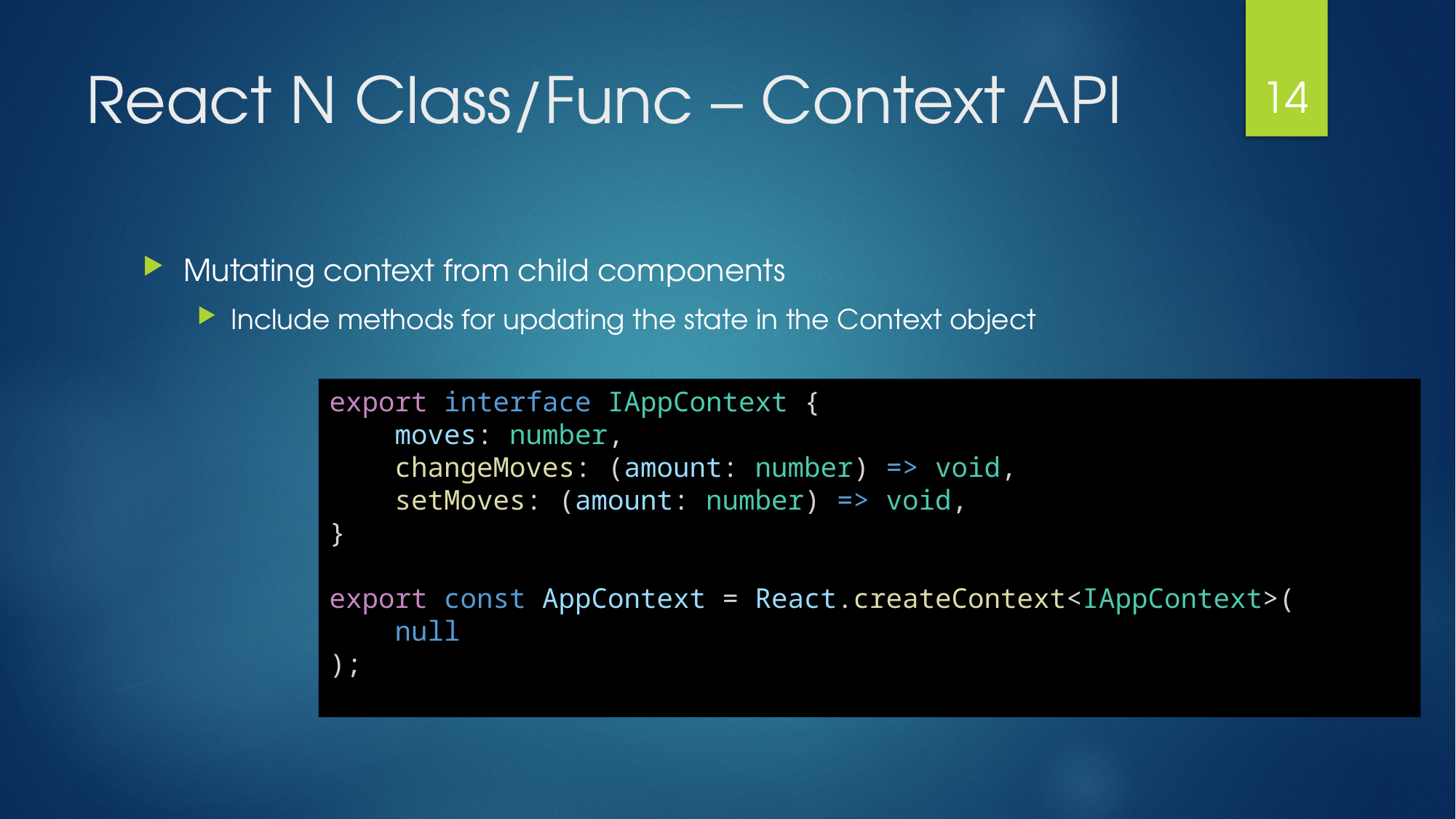

14
# React N Class/Func – Context API
Mutating context from child components
Include methods for updating the state in the Context object
export interface IAppContext {
    moves: number,
    changeMoves: (amount: number) => void,
    setMoves: (amount: number) => void,
}
export const AppContext = React.createContext<IAppContext>(
    null
);